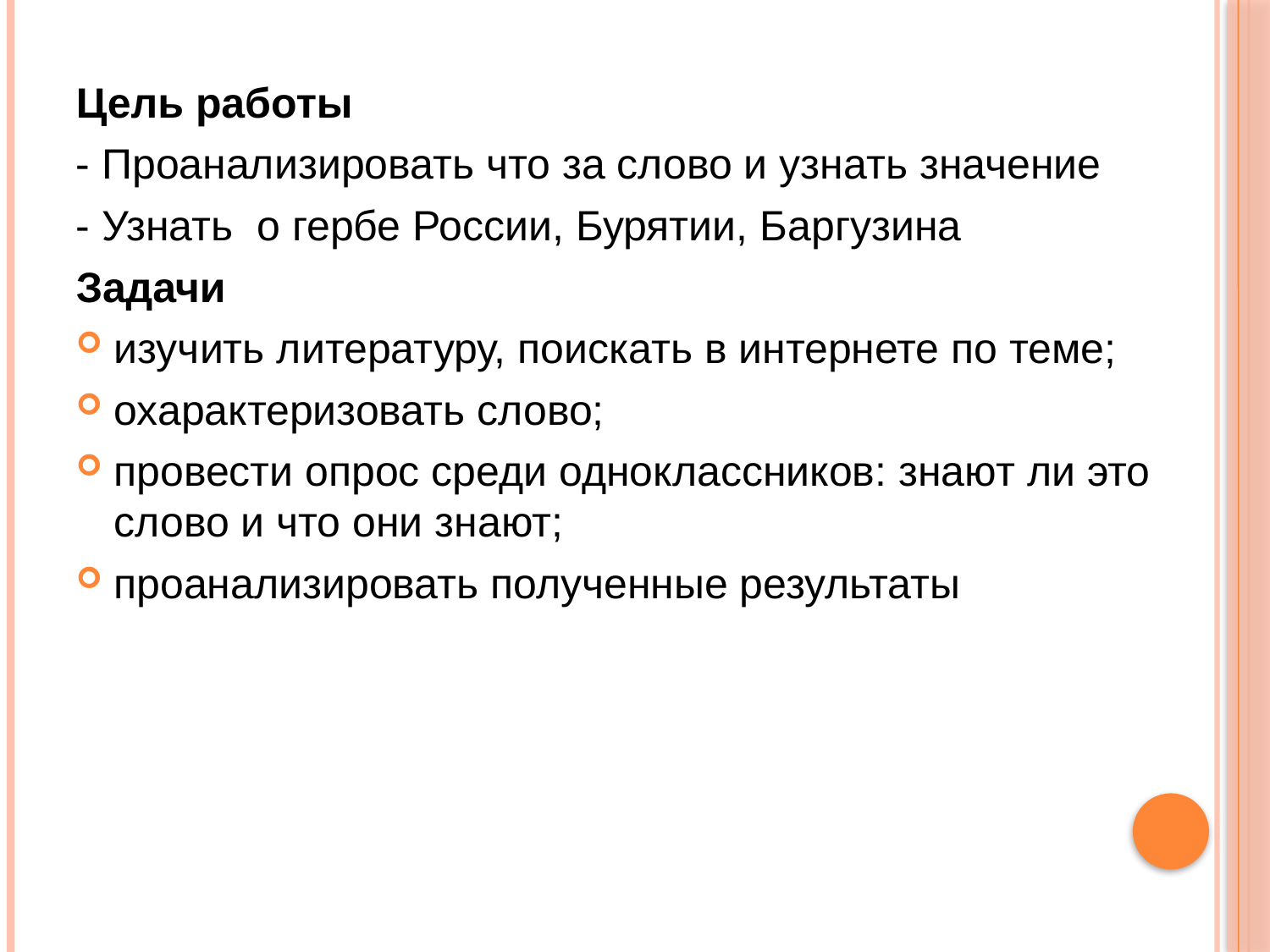

Цель работы
- Проанализировать что за слово и узнать значение
- Узнать  о гербе России, Бурятии, Баргузина
Задачи
изучить литературу, поискать в интернете по теме;
охарактеризовать слово;
провести опрос среди одноклассников: знают ли это слово и что они знают;
проанализировать полученные результаты